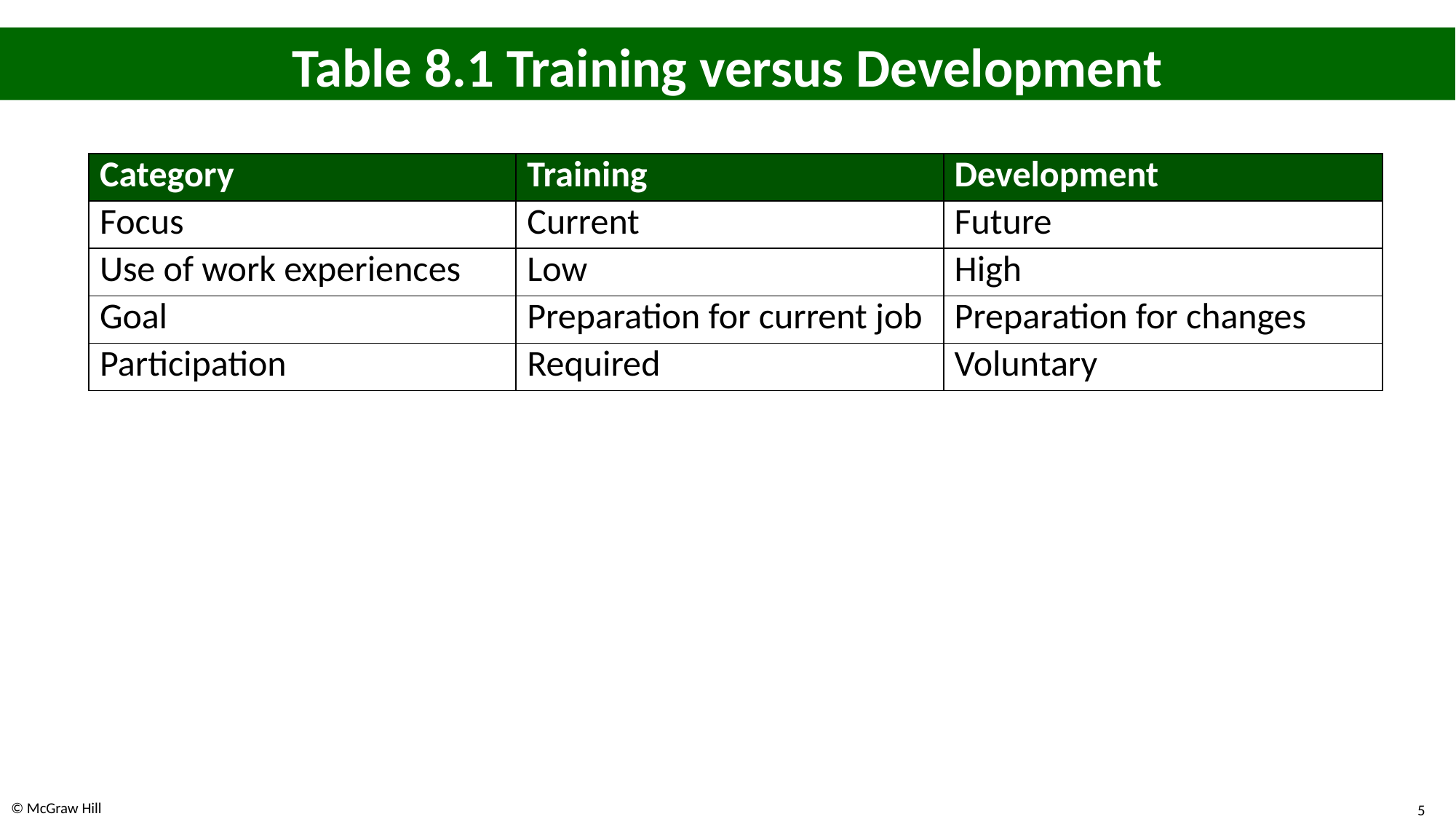

# Table 8.1 Training versus Development
| Category | Training | Development |
| --- | --- | --- |
| Focus | Current | Future |
| Use of work experiences | Low | High |
| Goal | Preparation for current job | Preparation for changes |
| Participation | Required | Voluntary |